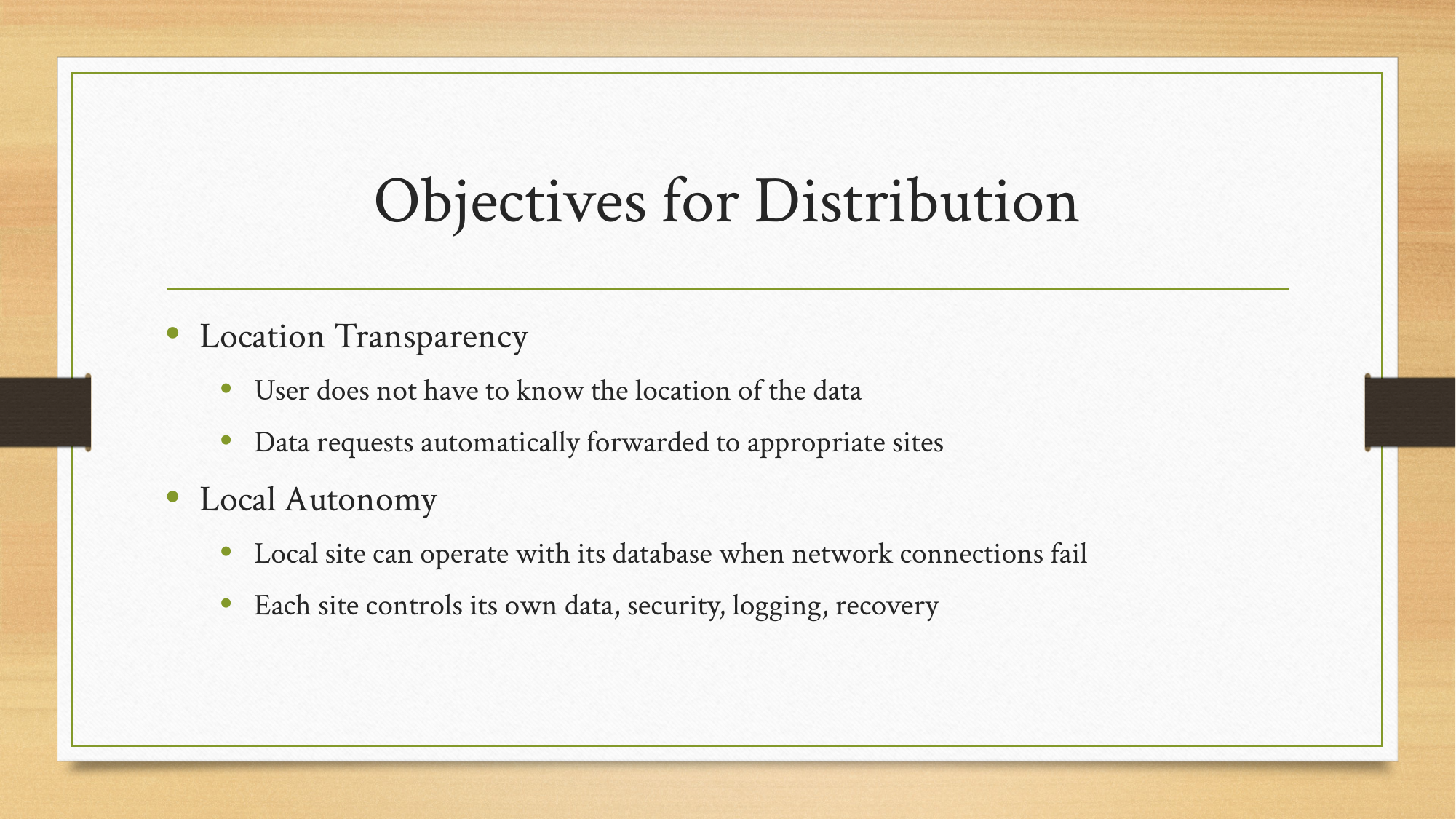

# Objectives for Distribution
Location Transparency
User does not have to know the location of the data
Data requests automatically forwarded to appropriate sites
Local Autonomy
Local site can operate with its database when network connections fail
Each site controls its own data, security, logging, recovery